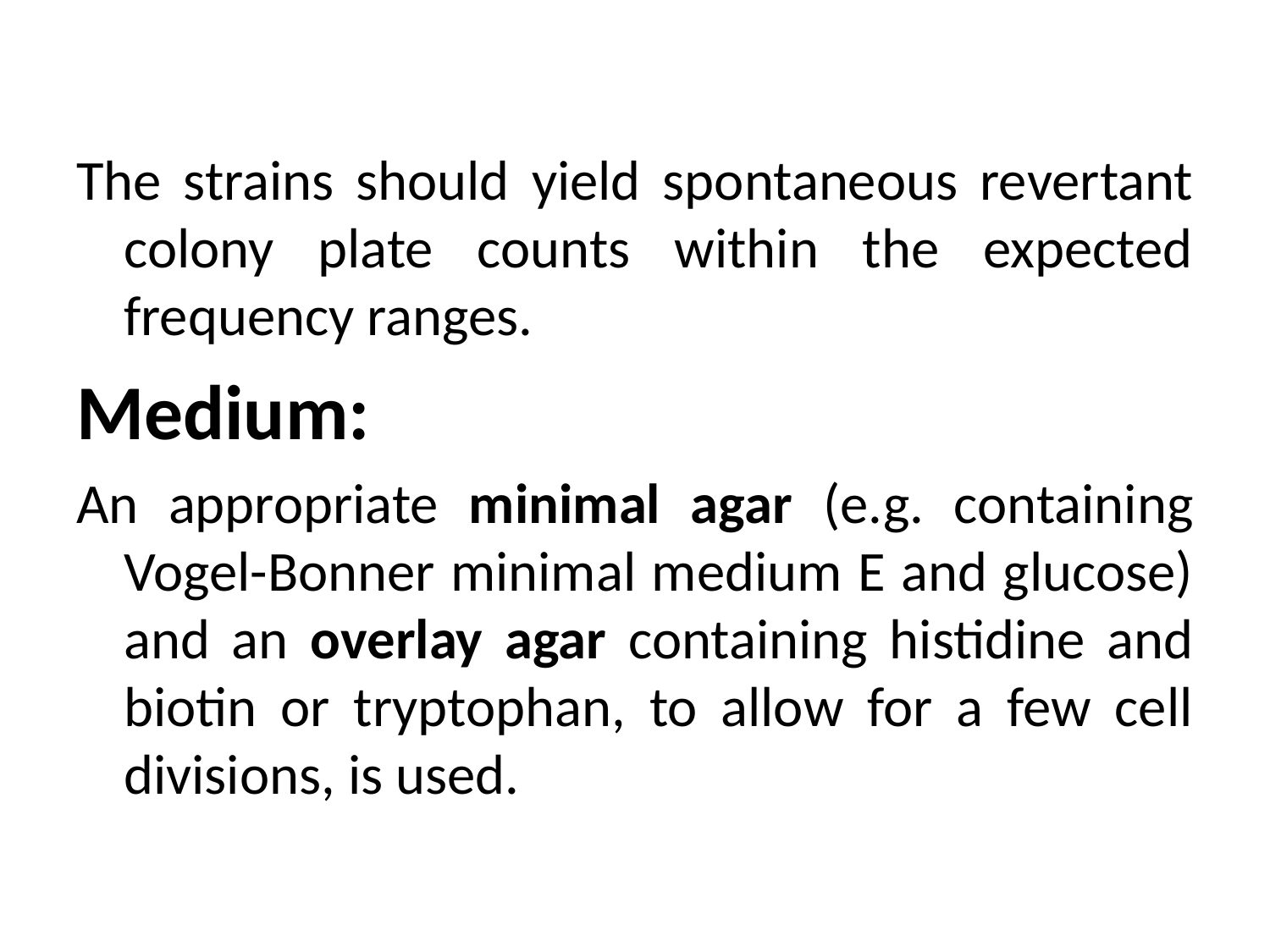

The strains should yield spontaneous revertant colony plate counts within the expected frequency ranges.
Medium:
An appropriate minimal agar (e.g. containing Vogel-Bonner minimal medium E and glucose) and an overlay agar containing histidine and biotin or tryptophan, to allow for a few cell divisions, is used.